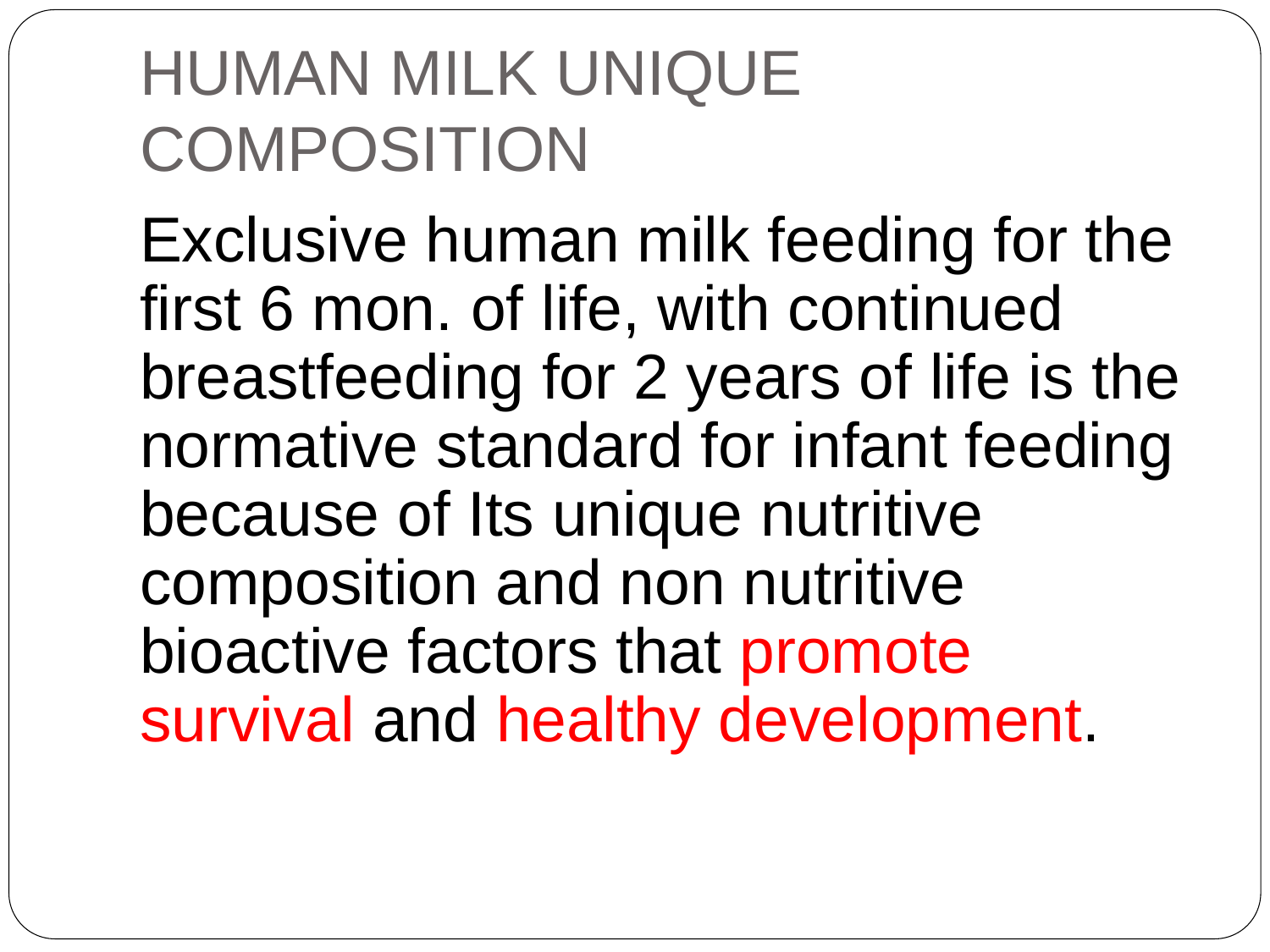

# HUMAN MILK UNIQUE COMPOSITION
Exclusive human milk feeding for the first 6 mon. of life, with continued breastfeeding for 2 years of life is the normative standard for infant feeding because of Its unique nutritive composition and non nutritive bioactive factors that promote survival and healthy development.